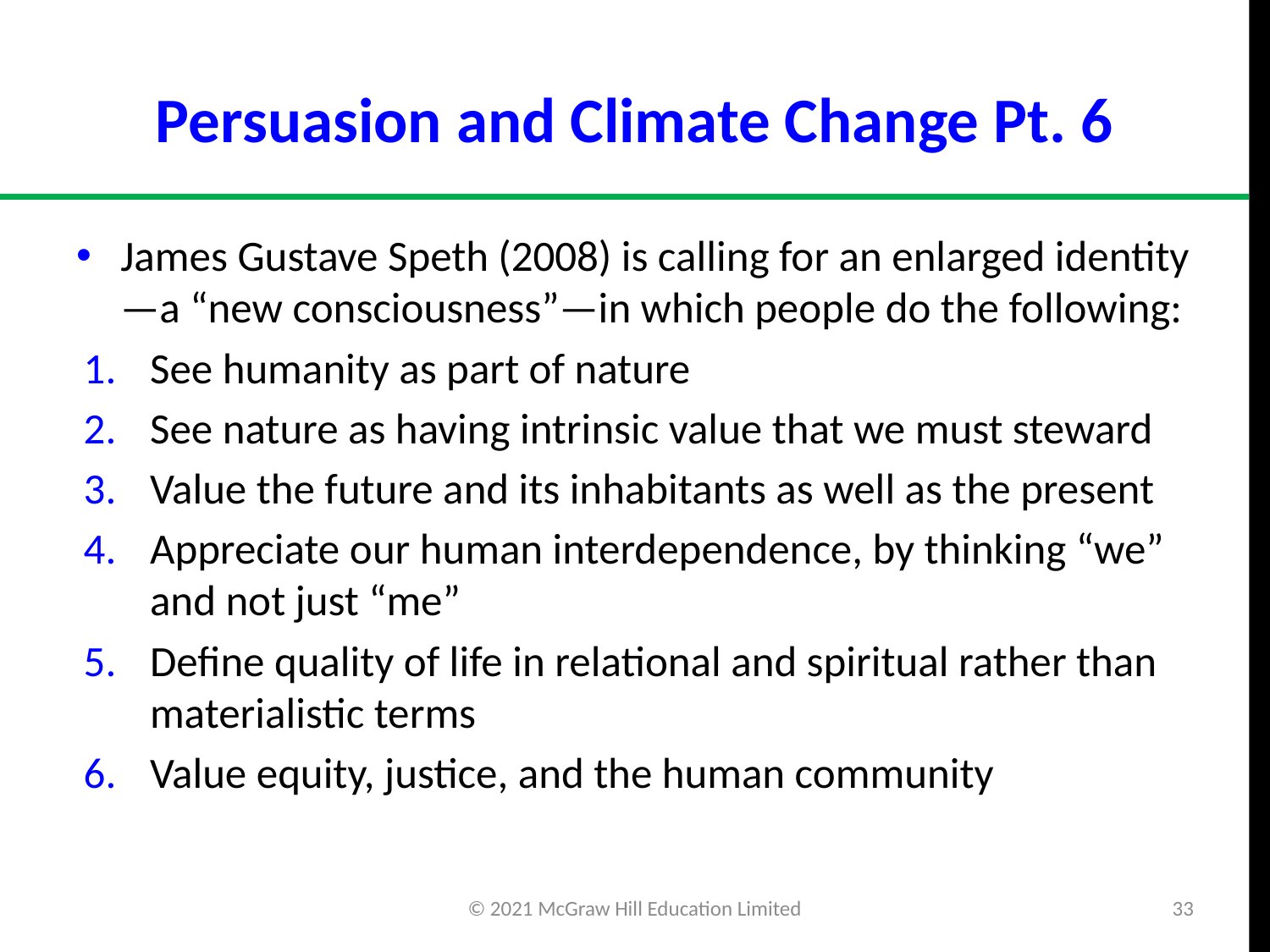

# Persuasion and Climate Change Pt. 6
James Gustave Speth (2008) is calling for an enlarged identity—a “new consciousness”—in which people do the following:
See humanity as part of nature
See nature as having intrinsic value that we must steward
Value the future and its inhabitants as well as the present
Appreciate our human interdependence, by thinking “we” and not just “me”
Define quality of life in relational and spiritual rather than materialistic terms
Value equity, justice, and the human community
© 2021 McGraw Hill Education Limited
33